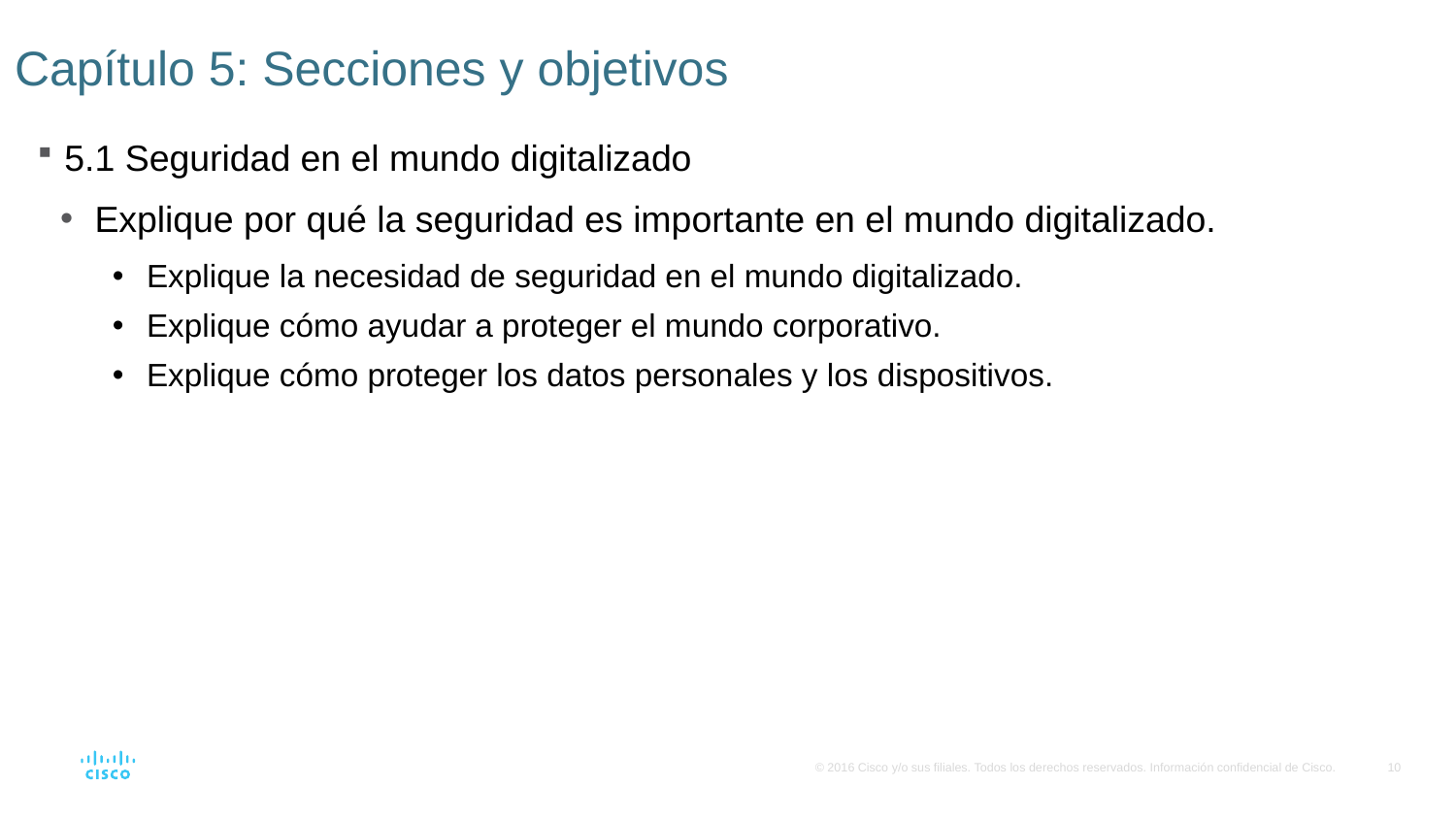

# Capítulo 5: Secciones y objetivos
5.1 Seguridad en el mundo digitalizado
Explique por qué la seguridad es importante en el mundo digitalizado.
Explique la necesidad de seguridad en el mundo digitalizado.
Explique cómo ayudar a proteger el mundo corporativo.
Explique cómo proteger los datos personales y los dispositivos.